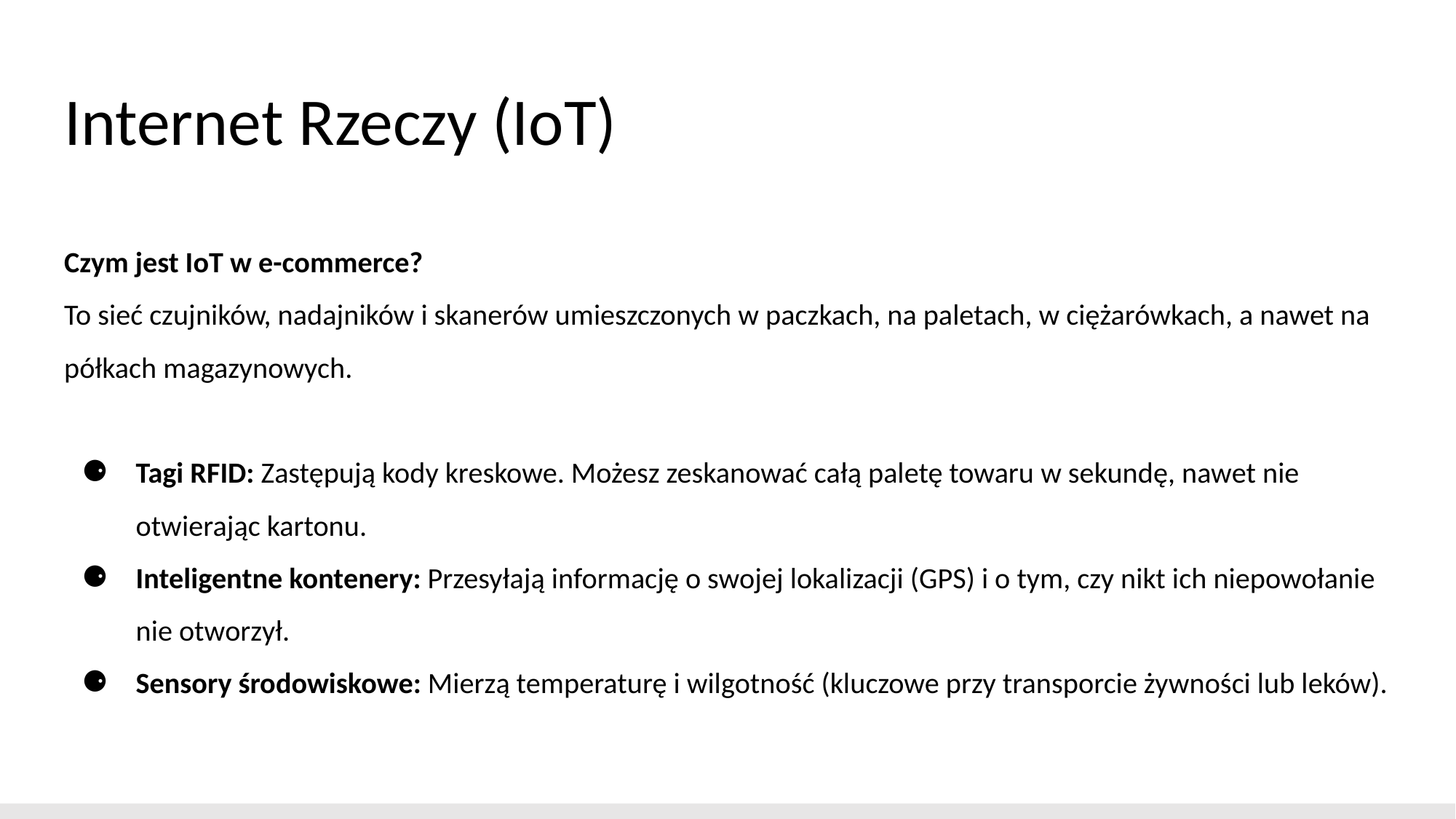

# Internet Rzeczy (IoT)
Czym jest IoT w e-commerce?
To sieć czujników, nadajników i skanerów umieszczonych w paczkach, na paletach, w ciężarówkach, a nawet na półkach magazynowych.

Tagi RFID: Zastępują kody kreskowe. Możesz zeskanować całą paletę towaru w sekundę, nawet nie otwierając kartonu.
Inteligentne kontenery: Przesyłają informację o swojej lokalizacji (GPS) i o tym, czy nikt ich niepowołanie nie otworzył.
Sensory środowiskowe: Mierzą temperaturę i wilgotność (kluczowe przy transporcie żywności lub leków).